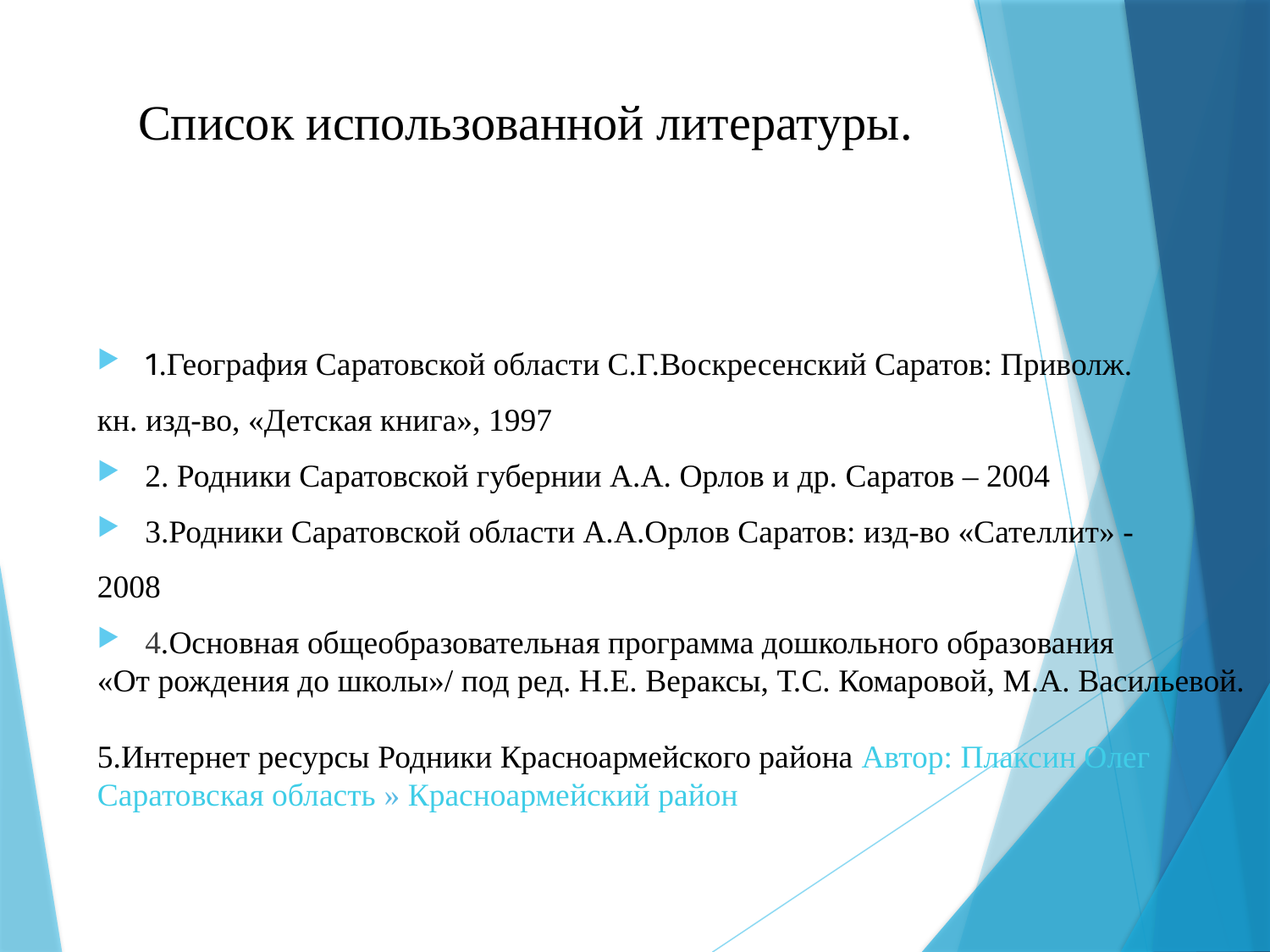

# Список использованной литературы.

1.География Саратовской области С.Г.Воскресенский Саратов: Приволж.
кн. изд-во, «Детская книга», 1997
2. Родники Саратовской губернии А.А. Орлов и др. Саратов – 2004
3.Родники Саратовской области А.А.Орлов Саратов: изд-во «Сателлит» -
2008
4.Основная общеобразовательная программа дошкольного образования
«От рождения до школы»/ под ред. Н.Е. Вераксы, Т.С. Комаровой, М.А. Васильевой.

5.Интернет ресурсы Родники Красноармейского района Автор: Плаксин Олег 
Саратовская область » Красноармейский район